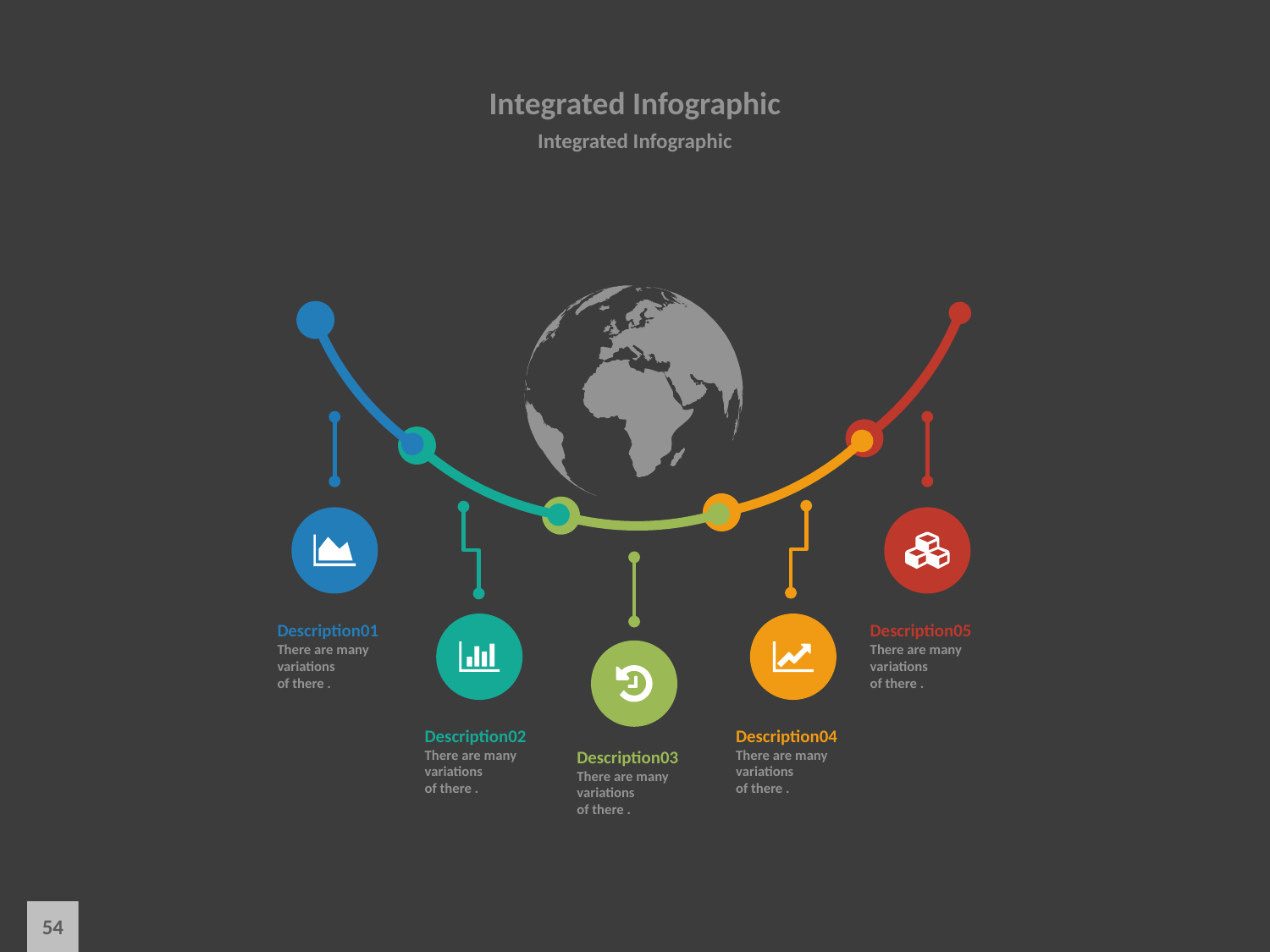

# Integrated Infographic
Integrated Infographic

Description01
There are many variations
of there .
Description05
There are many variations
of there .

Description02
There are many variations
of there .
Description04
There are many variations
of there .
Description03
There are many variations
of there .